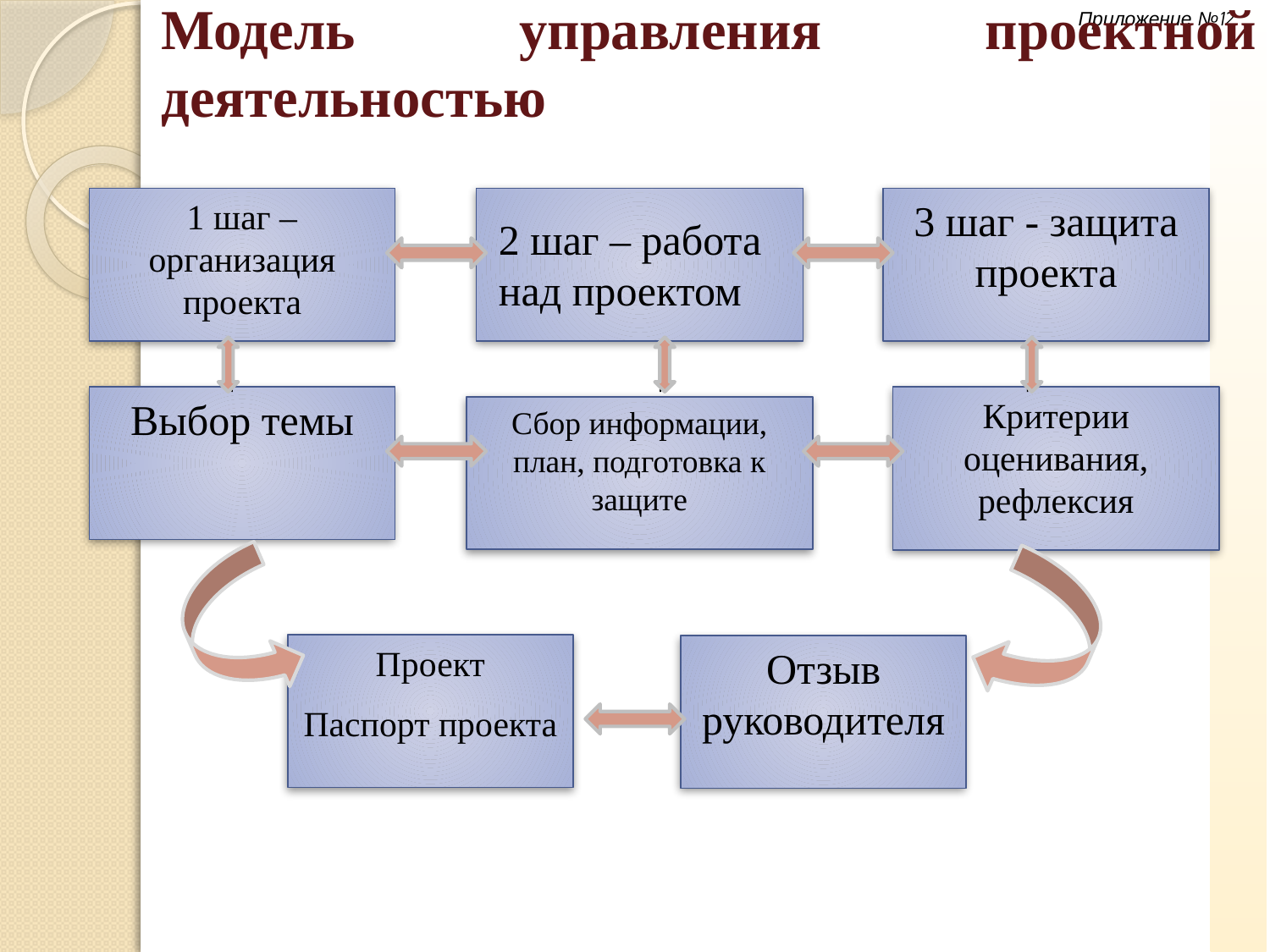

Приложение №12

# Модель управления проектной деятельностью
1 шаг –организация проекта

3 шаг - защита проекта

Выбор темы
Критерии оценивания, рефлексия
Сбор информации, план, подготовка к защите

Проект
Паспорт проекта
Отзыв руководителя
2 шаг – работа  над проектом